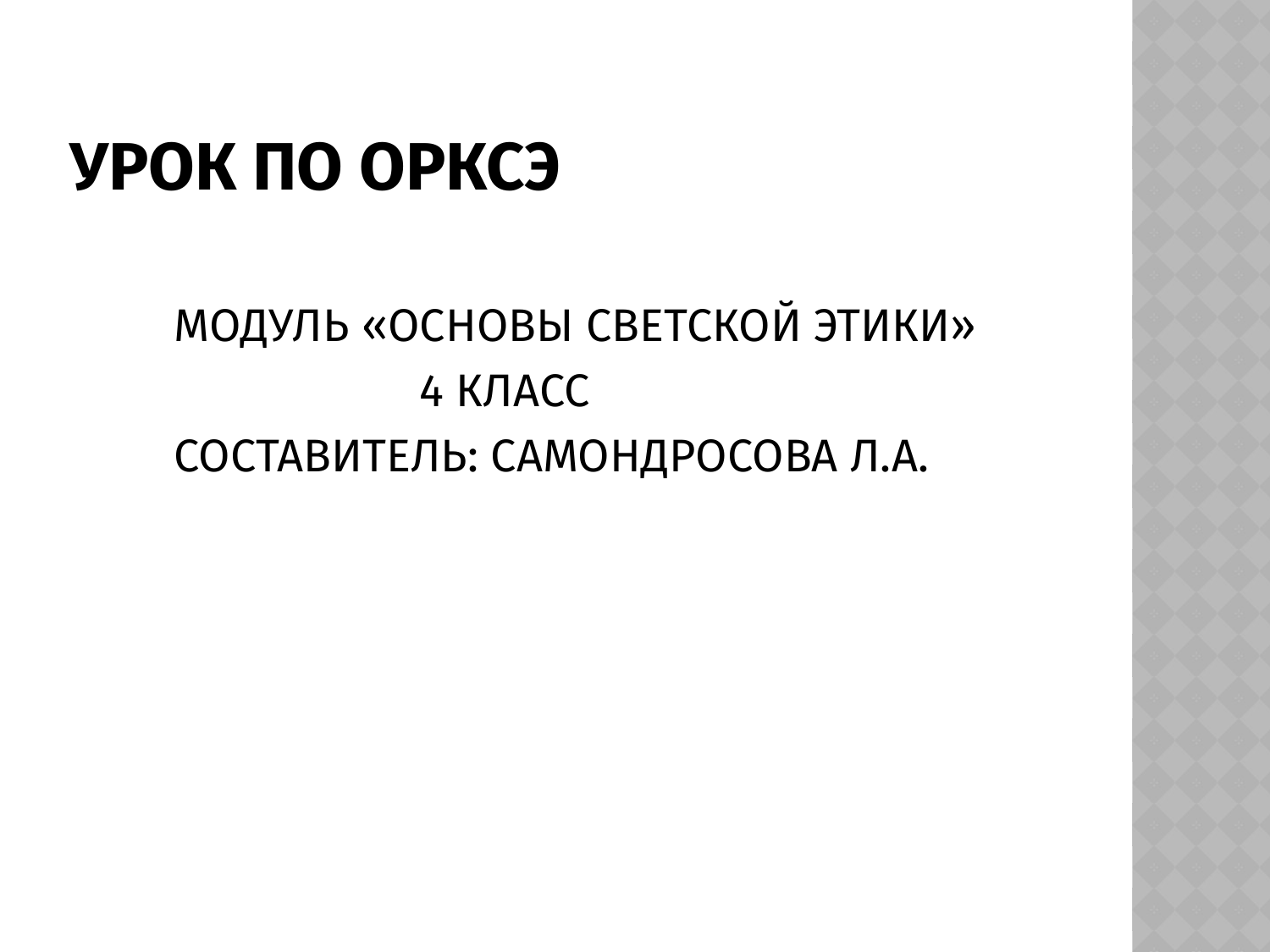

# УРОК ПО ОРКСЭ

        МОДУЛЬ «ОСНОВЫ СВЕТСКОЙ ЭТИКИ»
                            4 КЛАСС
        СОСТАВИТЕЛЬ: САМОНДРОСОВА Л.А.